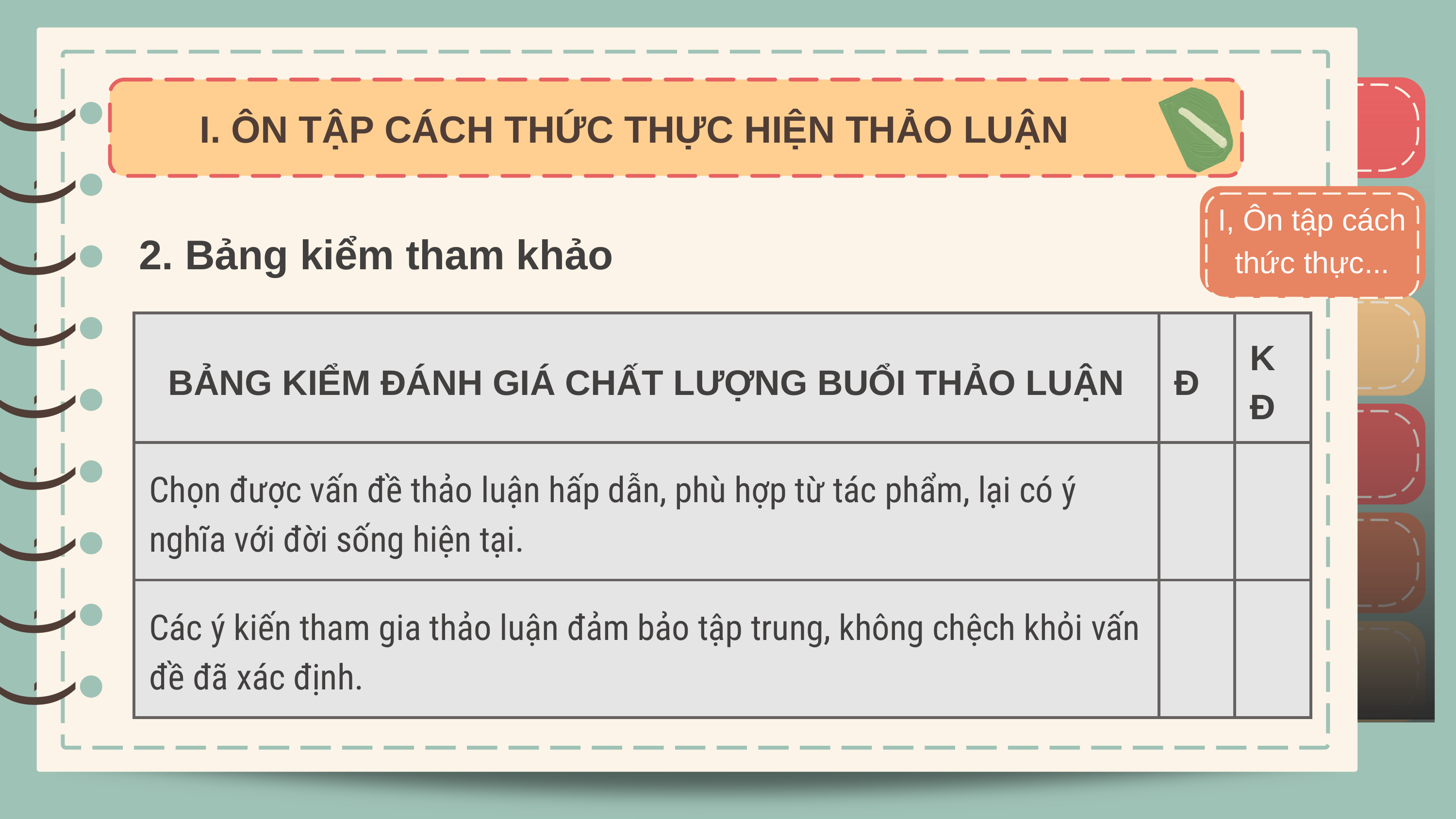

)

)

I. ÔN TẬP CÁCH THỨC THỰC HIỆN THẢO LUẬN
)
)

)

I, Ôn tập cách thức thực...
)
2. Bảng kiểm tham khảo

)
)

| BẢNG KIỂM ĐÁNH GIÁ CHẤT LƯỢNG BUỔI THẢO LUẬN | Đ | KĐ |
| --- | --- | --- |
| Chọn được vấn đề thảo luận hấp dẫn, phù hợp từ tác phẩm, lại có ý nghĩa với đời sống hiện tại. |  |  |
| Các ý kiến tham gia thảo luận đảm bảo tập trung, không chệch khỏi vấn đề đã xác định. |  |  |

)

)

)

)

)

)

)
)

)

)